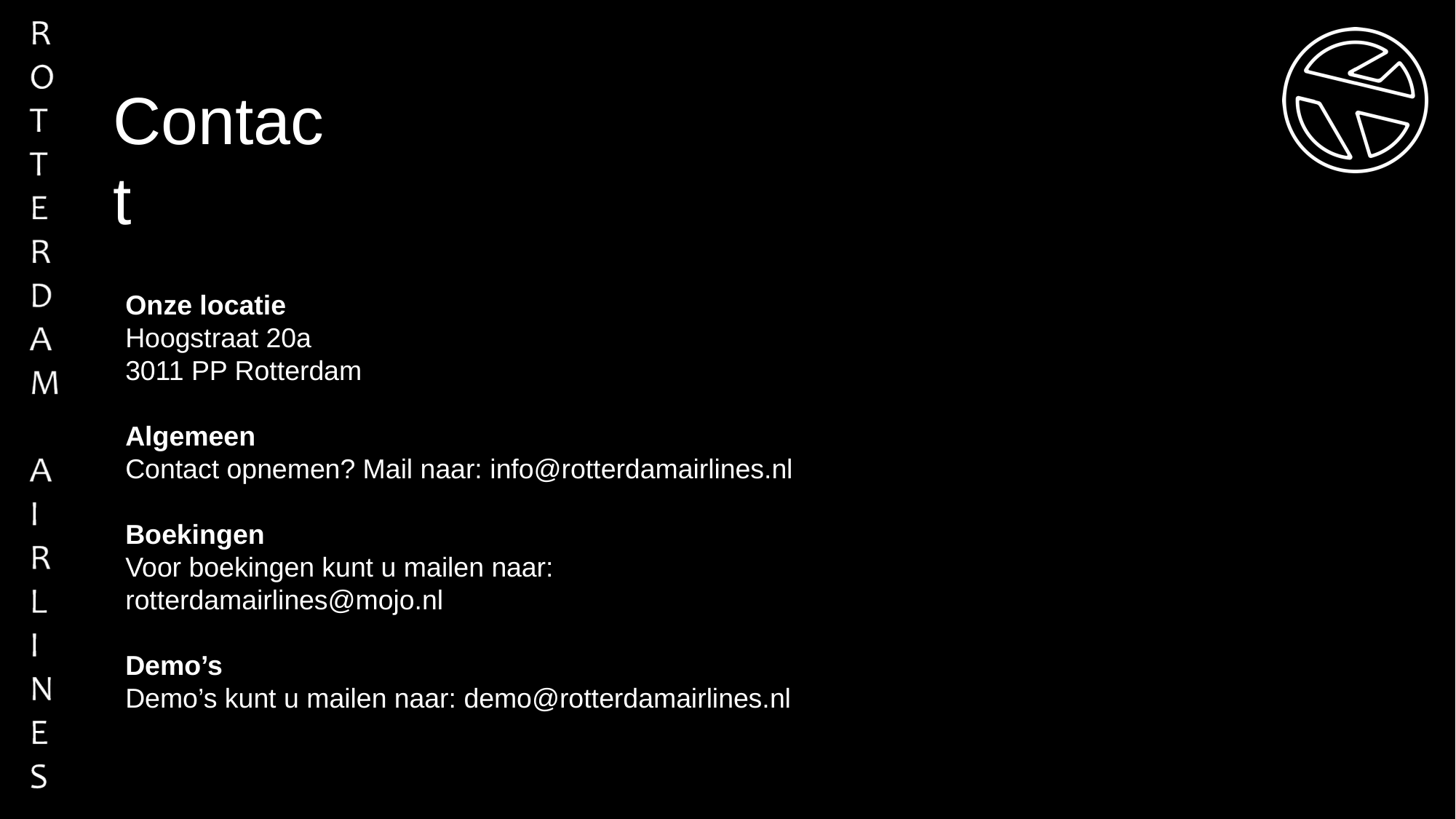

Contact
Onze locatie
Hoogstraat 20a
3011 PP Rotterdam

Algemeen
Contact opnemen? Mail naar: info@rotterdamairlines.nl

Boekingen
Voor boekingen kunt u mailen naar: rotterdamairlines@mojo.nl

Demo’s
Demo’s kunt u mailen naar: demo@rotterdamairlines.nl